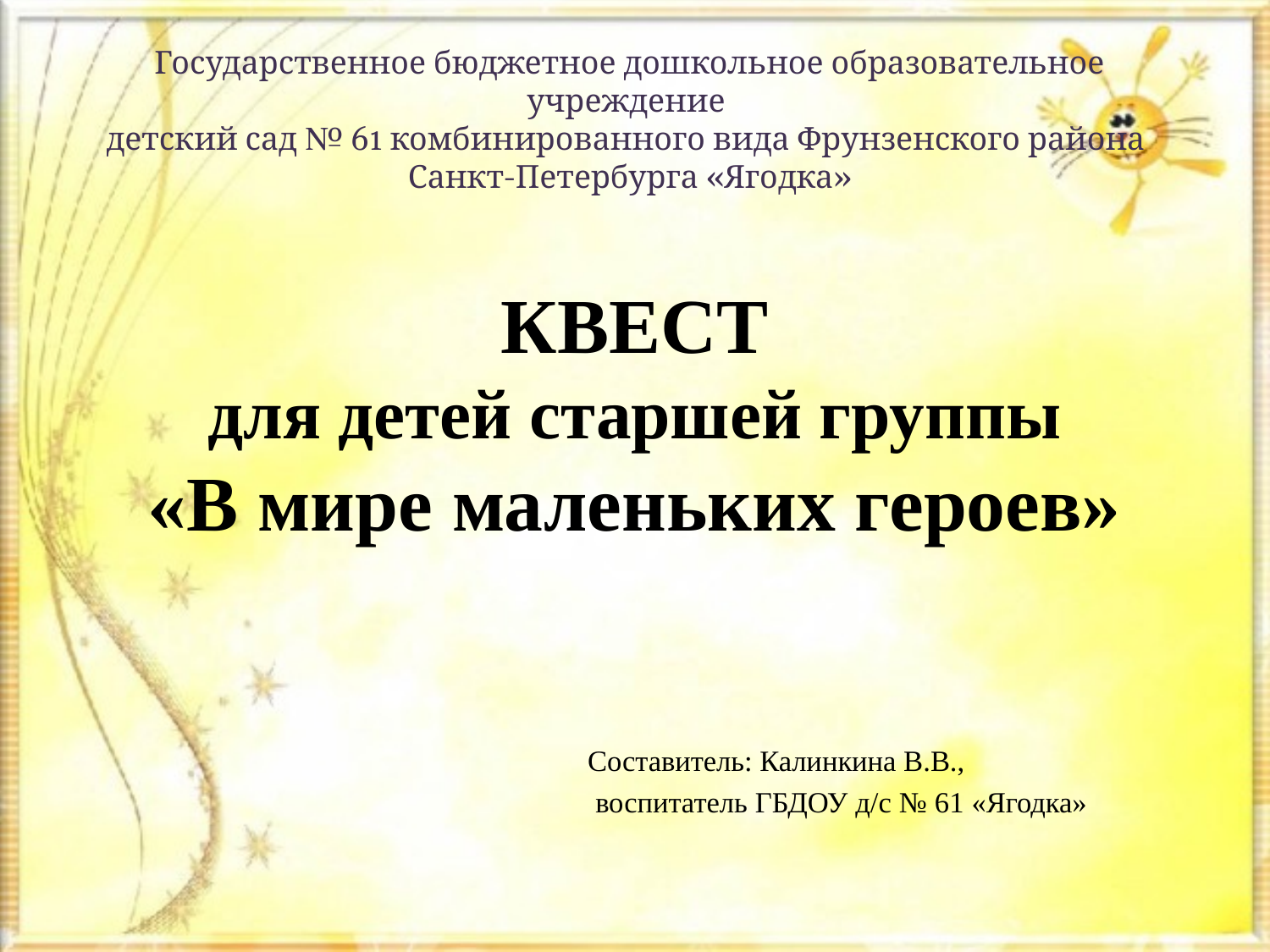

Государственное бюджетное дошкольное образовательное учреждение
детский сад № 61 комбинированного вида Фрунзенского района
Санкт-Петербурга «Ягодка»
# КВЕСТ для детей старшей группы «В мире маленьких героев»
Составитель: Калинкина В.В.,
 воспитатель ГБДОУ д/с № 61 «Ягодка»